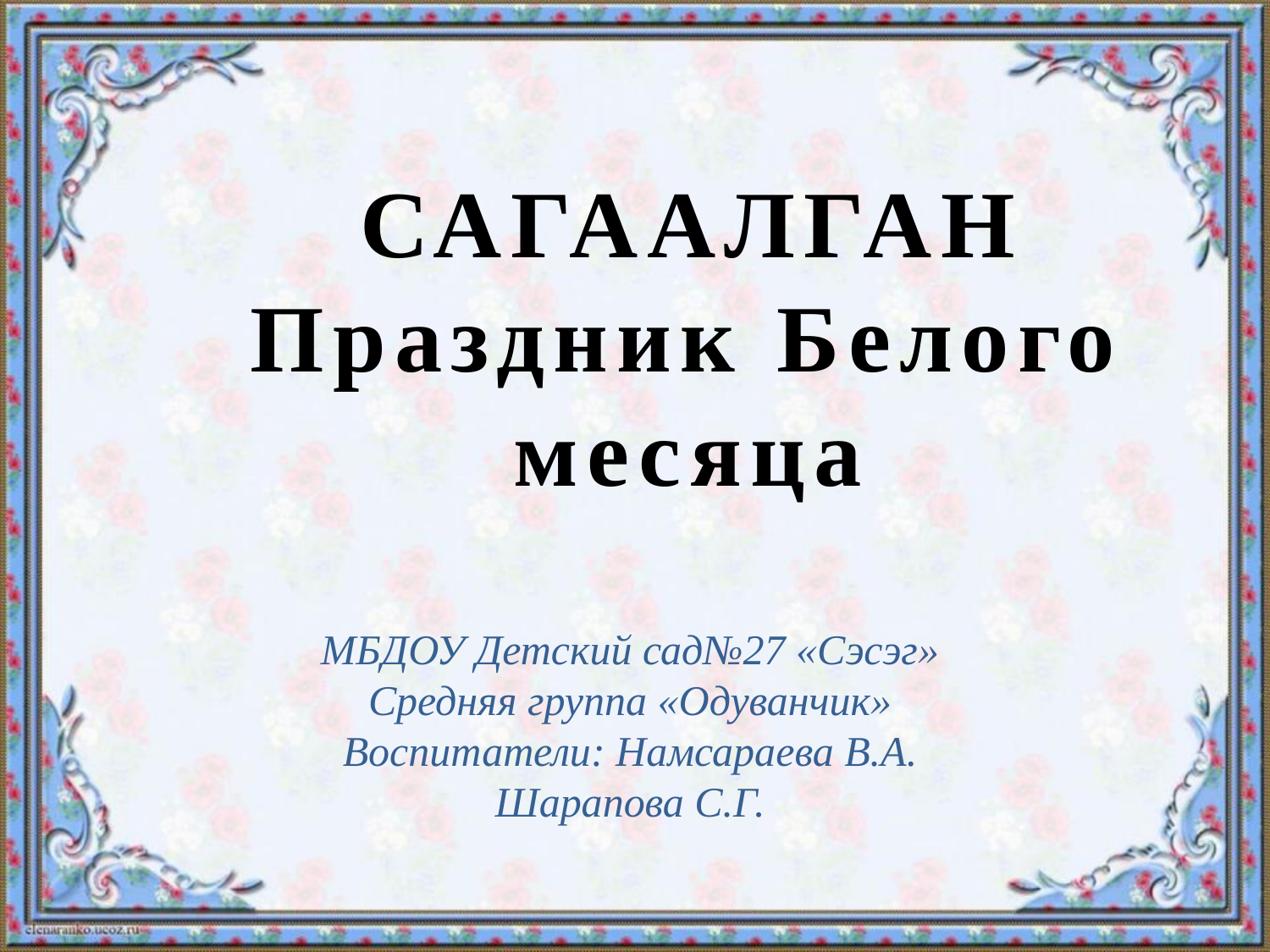

САГААЛГАН
Праздник Белого месяца
МБДОУ Детский сад№27 «Сэсэг»
Средняя группа «Одуванчик»
Воспитатели: Намсараева В.А.
Шарапова С.Г.